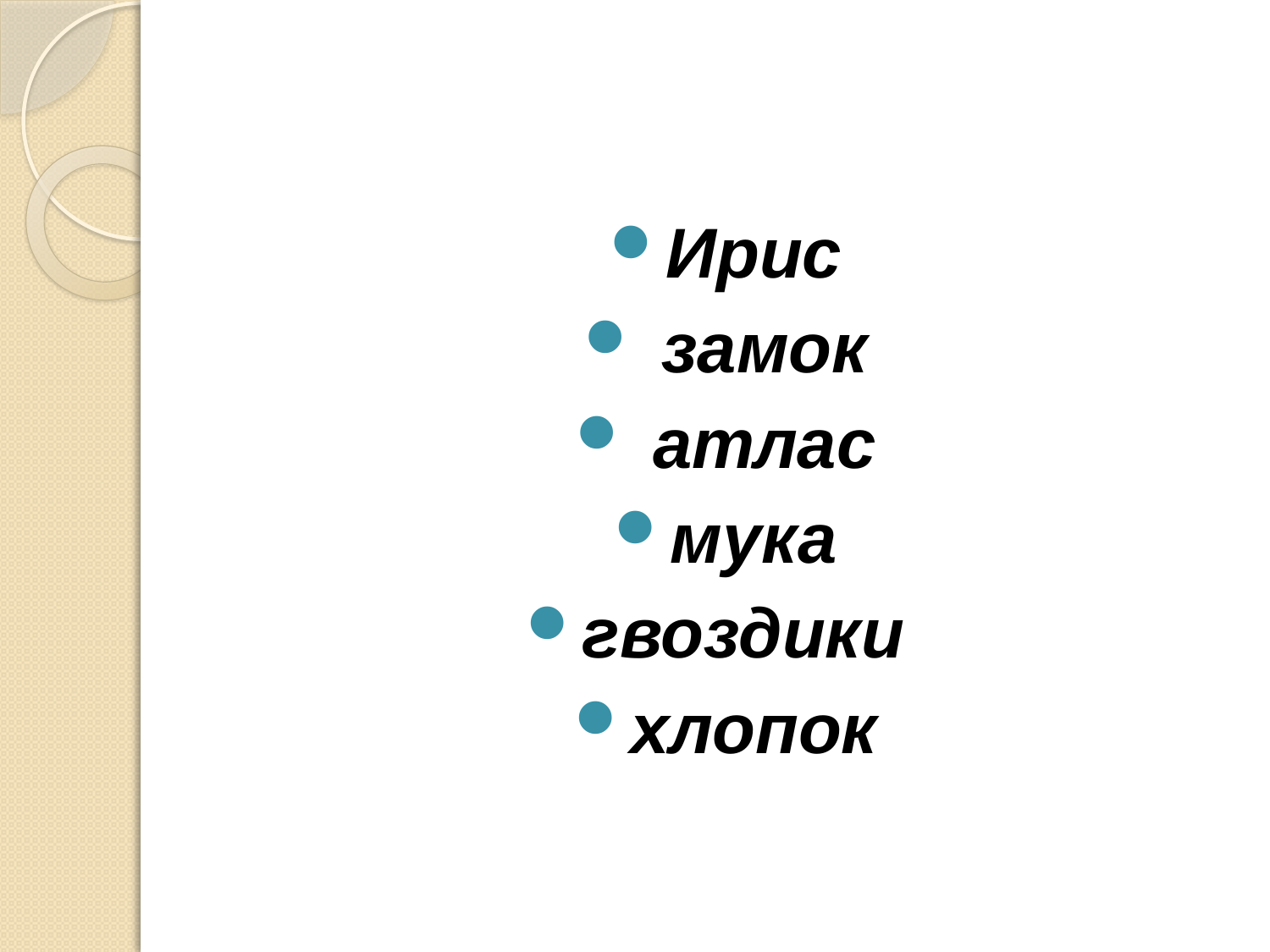

#
Ирис
 замок
 атлас
мука
гвоздики
хлопок